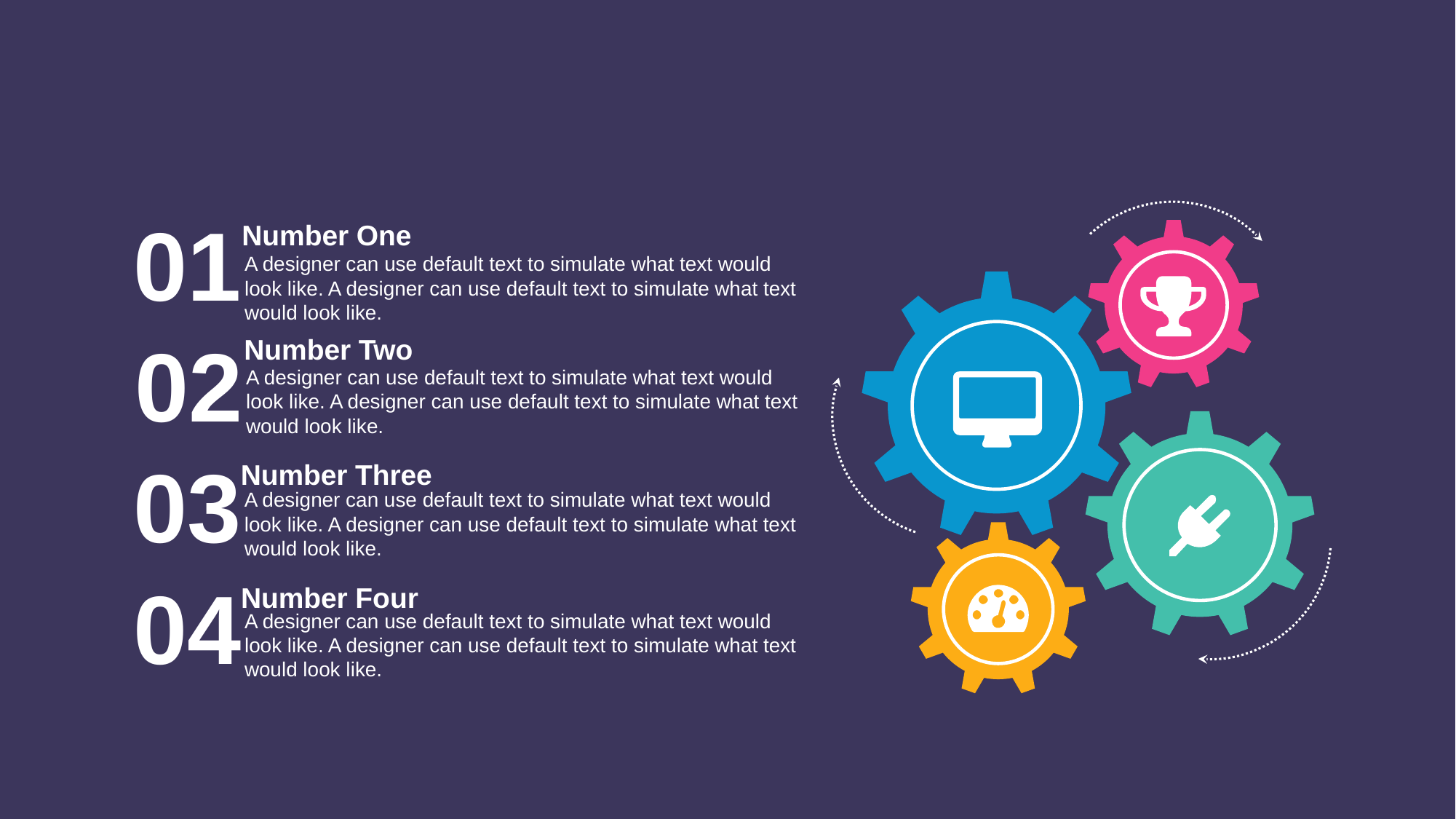

01
Number One

A designer can use default text to simulate what text would look like. A designer can use default text to simulate what text would look like.

02
Number Two
A designer can use default text to simulate what text would look like. A designer can use default text to simulate what text would look like.

03

Number Three
A designer can use default text to simulate what text would look like. A designer can use default text to simulate what text would look like.

04
Number Four

A designer can use default text to simulate what text would look like. A designer can use default text to simulate what text would look like.